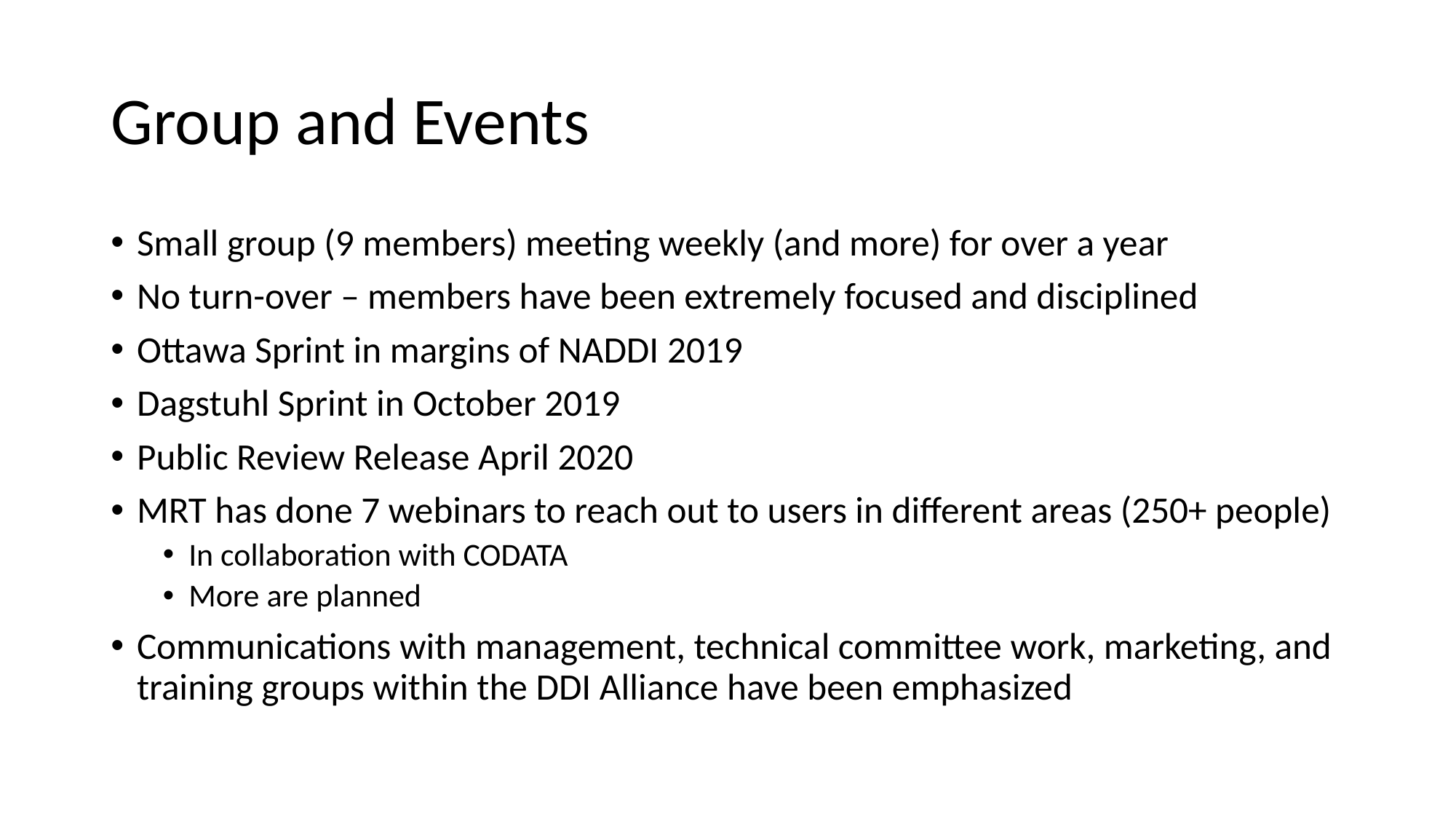

# Group and Events
Small group (9 members) meeting weekly (and more) for over a year
No turn-over – members have been extremely focused and disciplined
Ottawa Sprint in margins of NADDI 2019
Dagstuhl Sprint in October 2019
Public Review Release April 2020
MRT has done 7 webinars to reach out to users in different areas (250+ people)
In collaboration with CODATA
More are planned
Communications with management, technical committee work, marketing, and training groups within the DDI Alliance have been emphasized